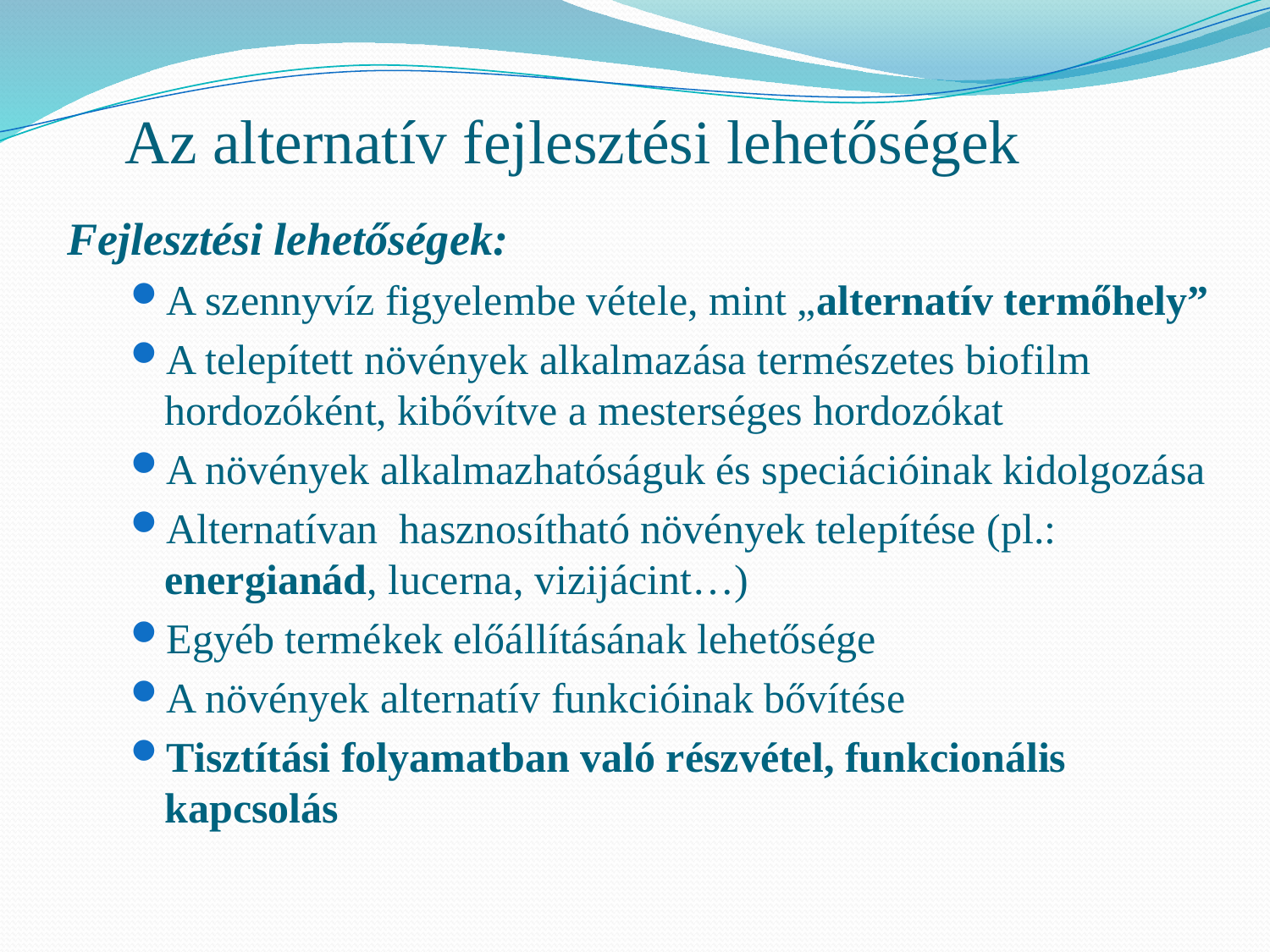

# Az alternatív fejlesztési lehetőségek
Fejlesztési lehetőségek:
A szennyvíz figyelembe vétele, mint „alternatív termőhely”
A telepített növények alkalmazása természetes biofilm hordozóként, kibővítve a mesterséges hordozókat
A növények alkalmazhatóságuk és speciációinak kidolgozása
Alternatívan  hasznosítható növények telepítése (pl.: energianád, lucerna, vizijácint…)
Egyéb termékek előállításának lehetősége
A növények alternatív funkcióinak bővítése
Tisztítási folyamatban való részvétel, funkcionális kapcsolás